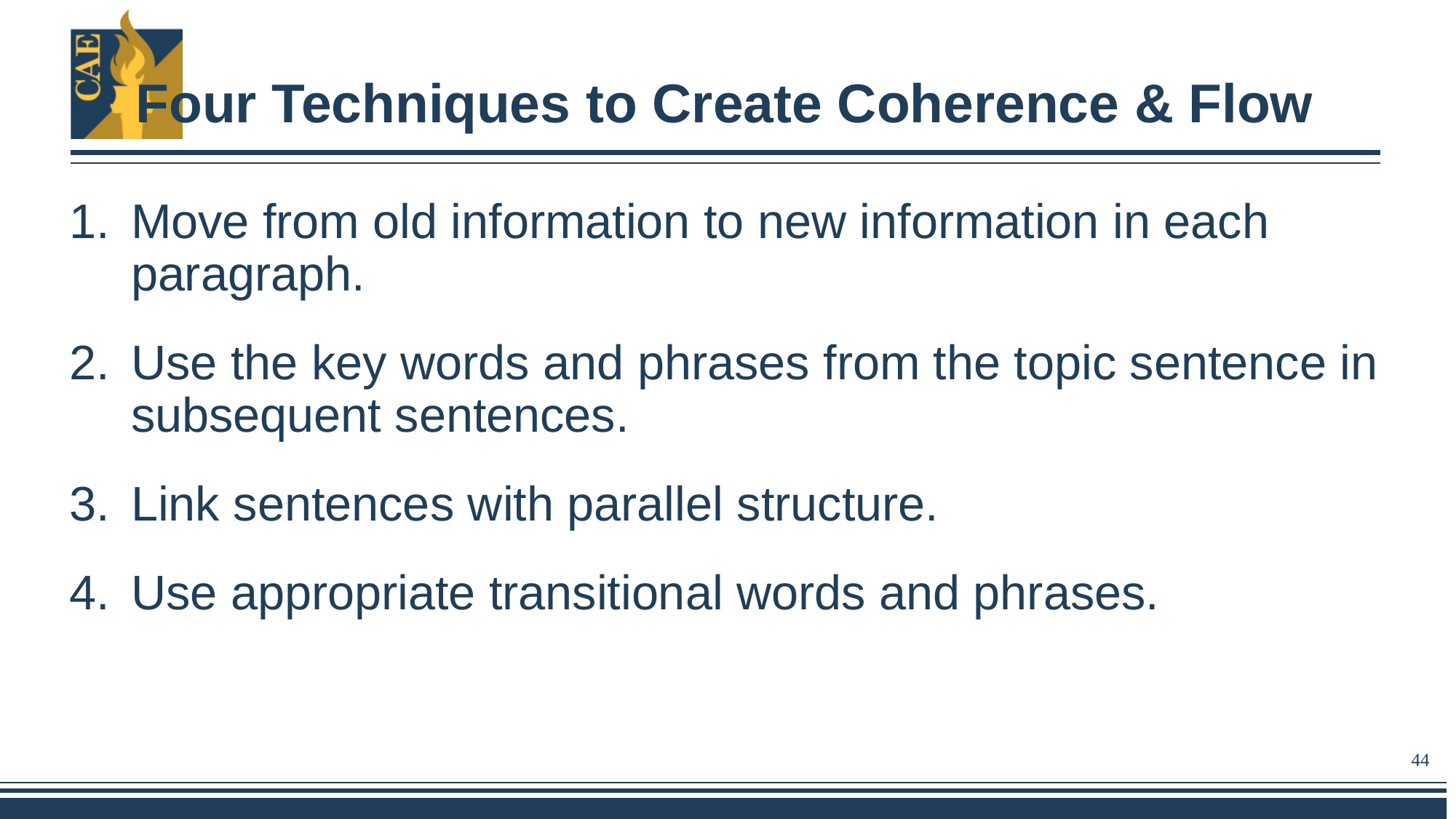

# Four Techniques to Create Coherence & Flow
Move from old information to new information in each paragraph.
Use the key words and phrases from the topic sentence in subsequent sentences.
Link sentences with parallel structure.
Use appropriate transitional words and phrases.
44